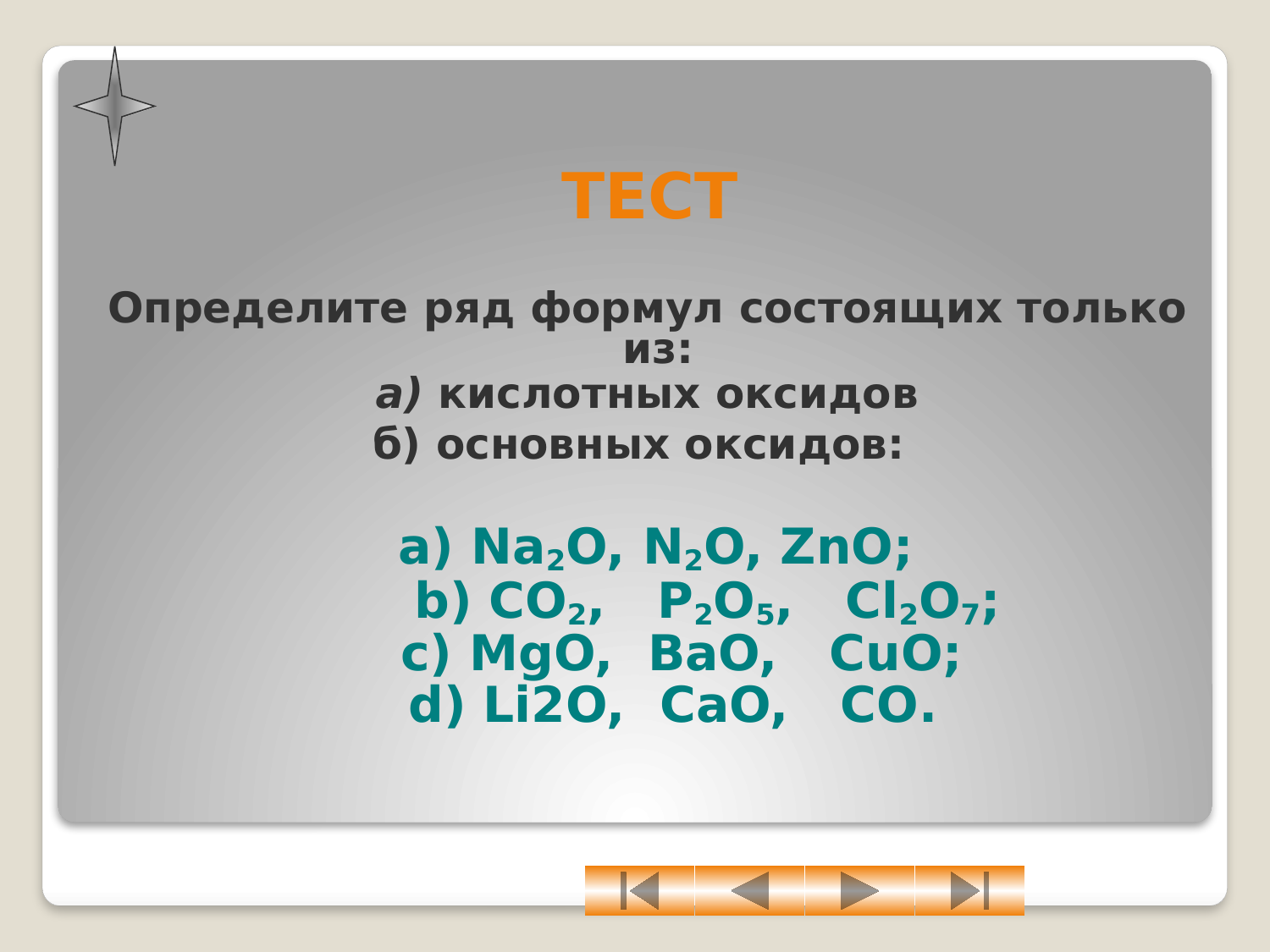

ТЕСТ
Определите ряд формул состоящих только из:
а) кислотных оксидов
б) основных оксидов:

  а) Na2O, N2O, ZnO;
       b) CO2,   P2O5,   Cl2O7;
    c) MgO,  BaO,   CuO;
   d) Li2O,  CaO,   CO.

#